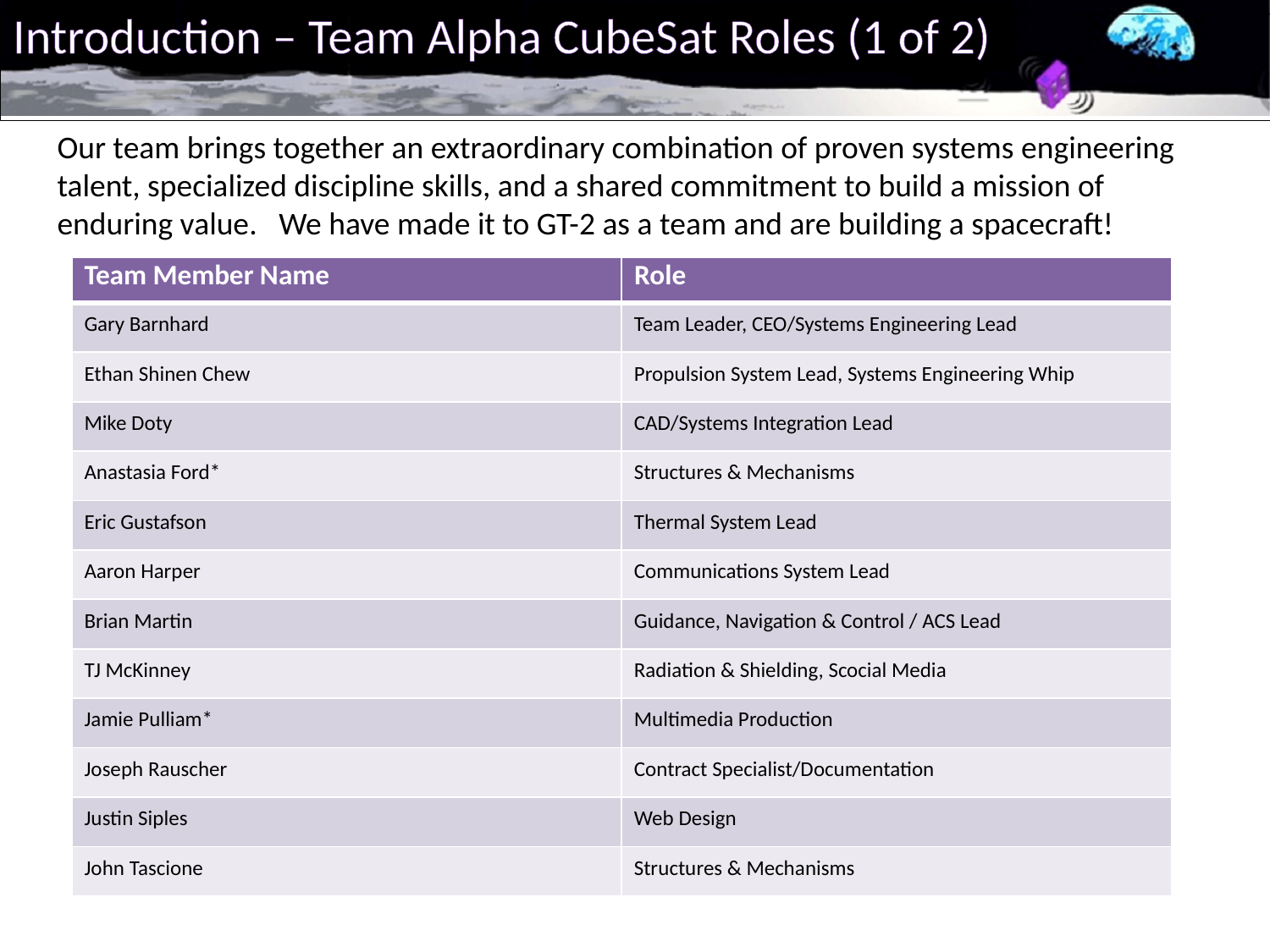

# Introduction – Team Alpha CubeSat Roles (1 of 2)
Our team brings together an extraordinary combination of proven systems engineering talent, specialized discipline skills, and a shared commitment to build a mission of enduring value.   We have made it to GT-2 as a team and are building a spacecraft!
| Team Member Name | Role |
| --- | --- |
| Gary Barnhard | Team Leader, CEO/Systems Engineering Lead |
| Ethan Shinen Chew | Propulsion System Lead, Systems Engineering Whip |
| Mike Doty | CAD/Systems Integration Lead |
| Anastasia Ford\* | Structures & Mechanisms |
| Eric Gustafson | Thermal System Lead |
| Aaron Harper | Communications System Lead |
| Brian Martin | Guidance, Navigation & Control / ACS Lead |
| TJ McKinney | Radiation & Shielding, Scocial Media |
| Jamie Pulliam\* | Multimedia Production |
| Joseph Rauscher | Contract Specialist/Documentation |
| Justin Siples | Web Design |
| John Tascione | Structures & Mechanisms |